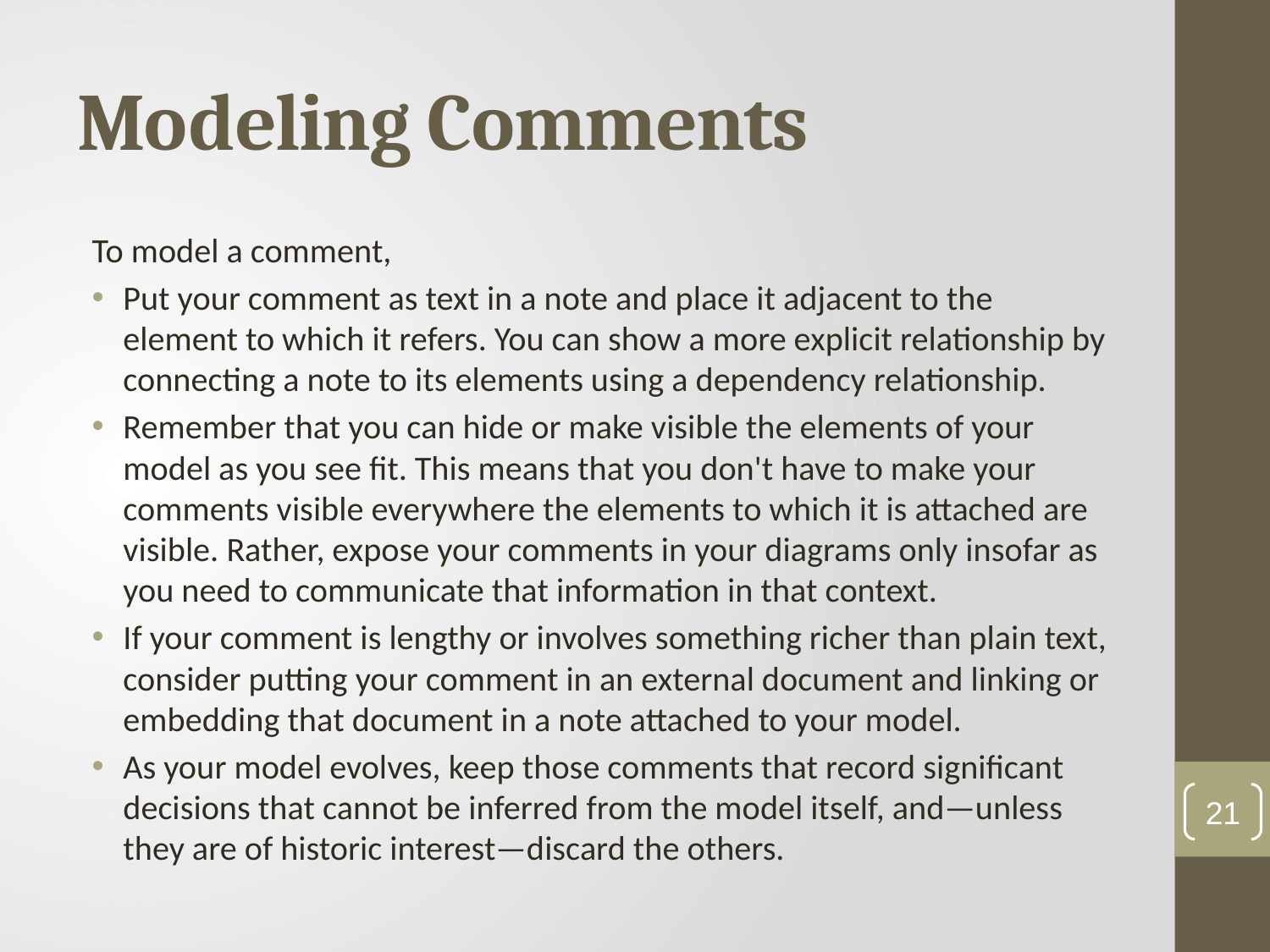

# Modeling Comments
To model a comment,
Put your comment as text in a note and place it adjacent to the element to which it refers. You can show a more explicit relationship by connecting a note to its elements using a dependency relationship.
Remember that you can hide or make visible the elements of your model as you see fit. This means that you don't have to make your comments visible everywhere the elements to which it is attached are visible. Rather, expose your comments in your diagrams only insofar as you need to communicate that information in that context.
If your comment is lengthy or involves something richer than plain text, consider putting your comment in an external document and linking or embedding that document in a note attached to your model.
As your model evolves, keep those comments that record significant decisions that cannot be inferred from the model itself, and—unless they are of historic interest—discard the others.
21